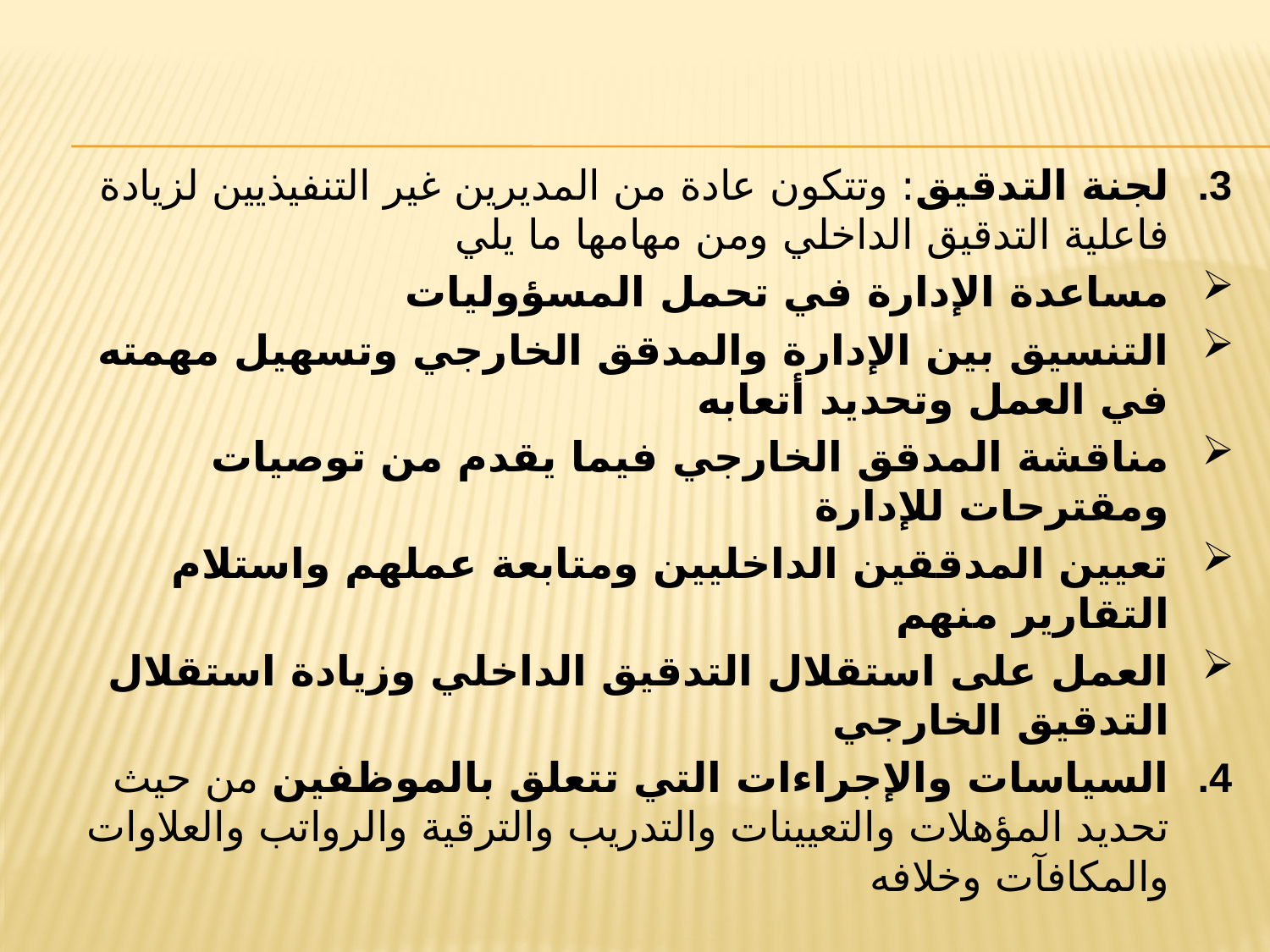

لجنة التدقيق: وتتكون عادة من المديرين غير التنفيذيين لزيادة فاعلية التدقيق الداخلي ومن مهامها ما يلي
مساعدة الإدارة في تحمل المسؤوليات
التنسيق بين الإدارة والمدقق الخارجي وتسهيل مهمته في العمل وتحديد أتعابه
مناقشة المدقق الخارجي فيما يقدم من توصيات ومقترحات للإدارة
تعيين المدققين الداخليين ومتابعة عملهم واستلام التقارير منهم
العمل على استقلال التدقيق الداخلي وزيادة استقلال التدقيق الخارجي
السياسات والإجراءات التي تتعلق بالموظفين من حيث تحديد المؤهلات والتعيينات والتدريب والترقية والرواتب والعلاوات والمكافآت وخلافه